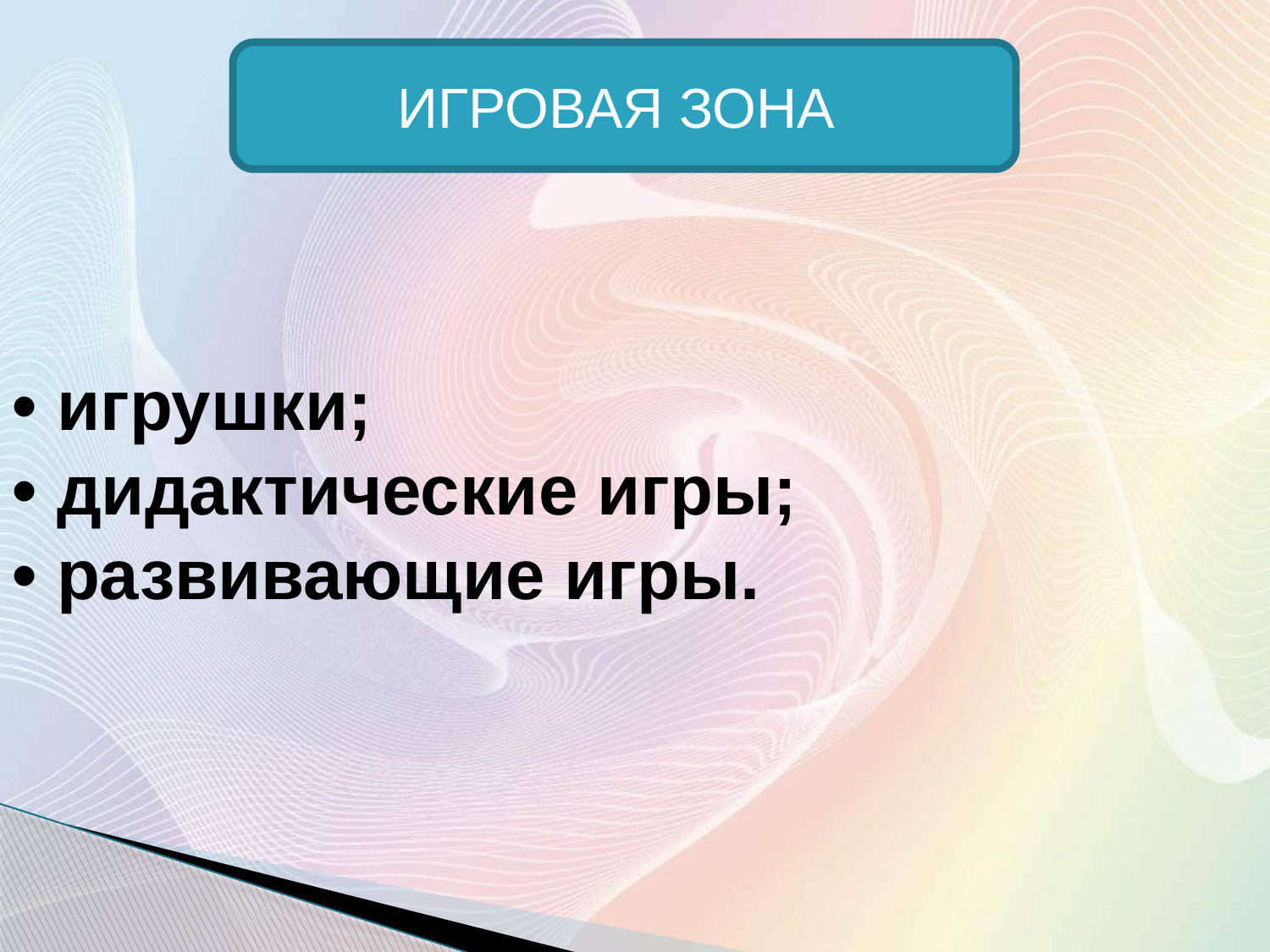

ИГРОВАЯ ЗОНА
# • игрушки; • дидактические игры; • развивающие игры.